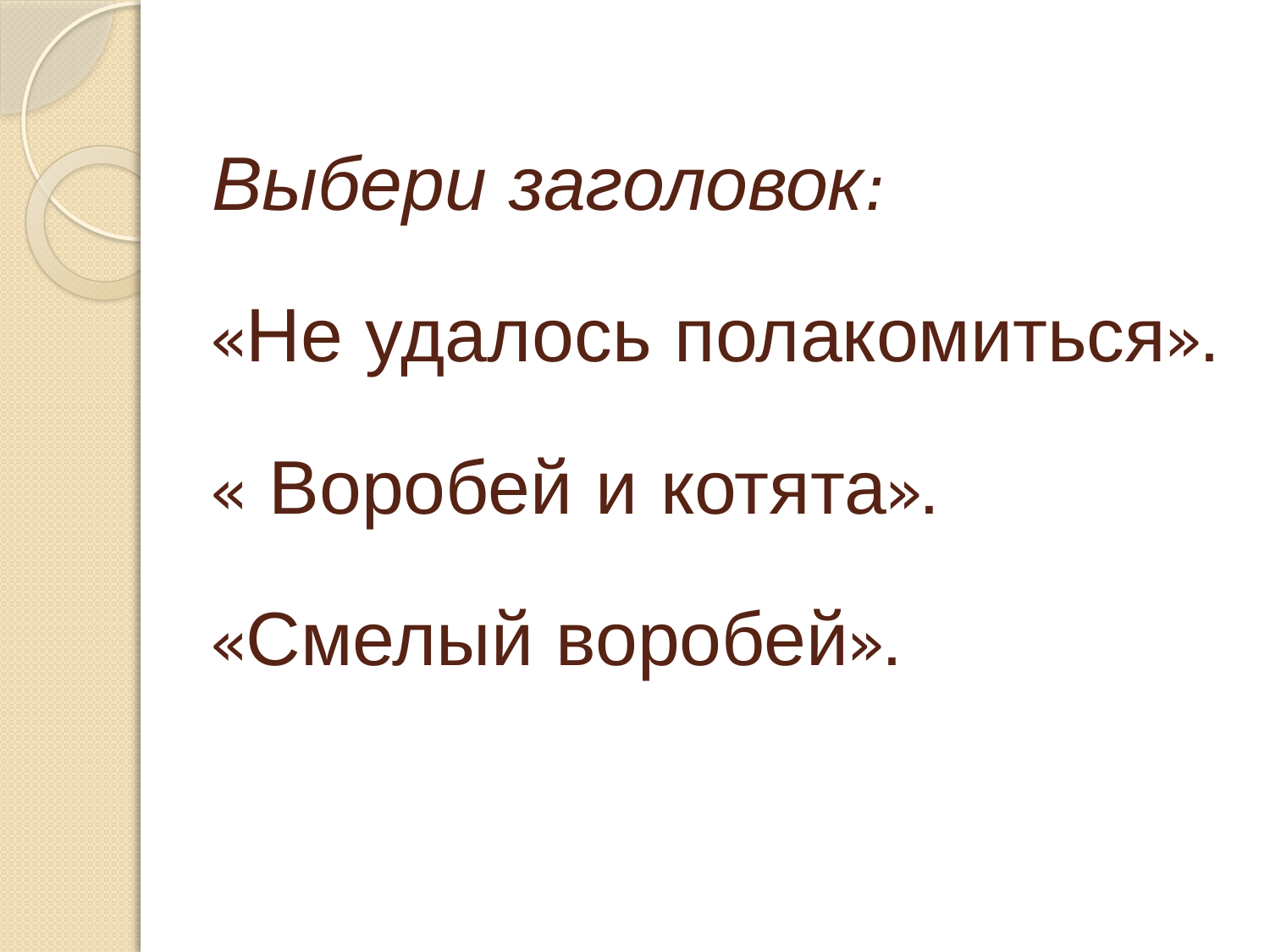

# Выбери заголовок: «Не удалось полакомиться». « Воробей и котята». «Смелый воробей».